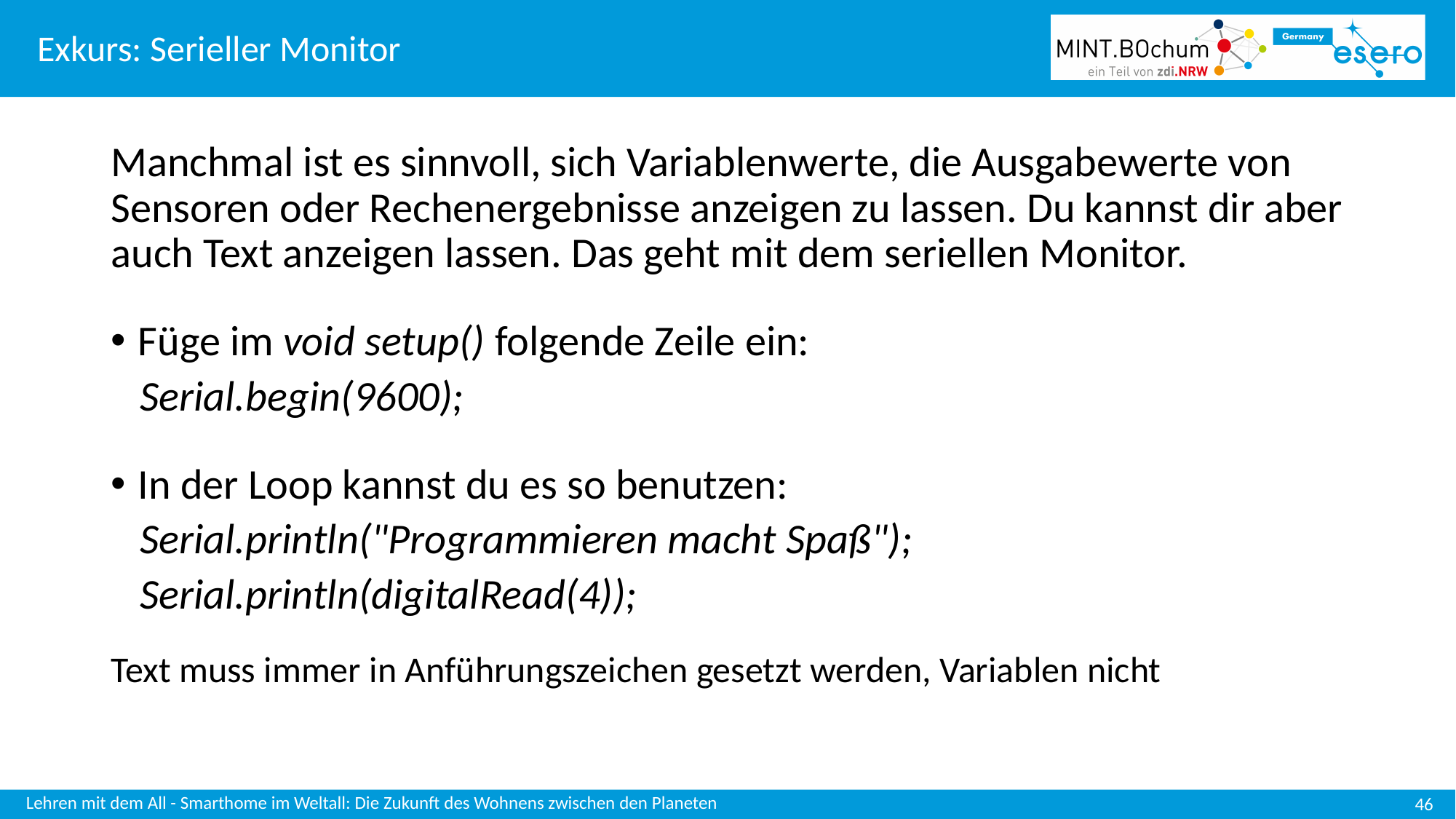

# Exkurs: Serieller Monitor
Manchmal ist es sinnvoll, sich Variablenwerte, die Ausgabewerte von Sensoren oder Rechenergebnisse anzeigen zu lassen. Du kannst dir aber auch Text anzeigen lassen. Das geht mit dem seriellen Monitor.
Füge im void setup() folgende Zeile ein:
   Serial.begin(9600);
In der Loop kannst du es so benutzen:
   Serial.println("Programmieren macht Spaß");
   Serial.println(digitalRead(4));
Text muss immer in Anführungszeichen gesetzt werden, Variablen nicht